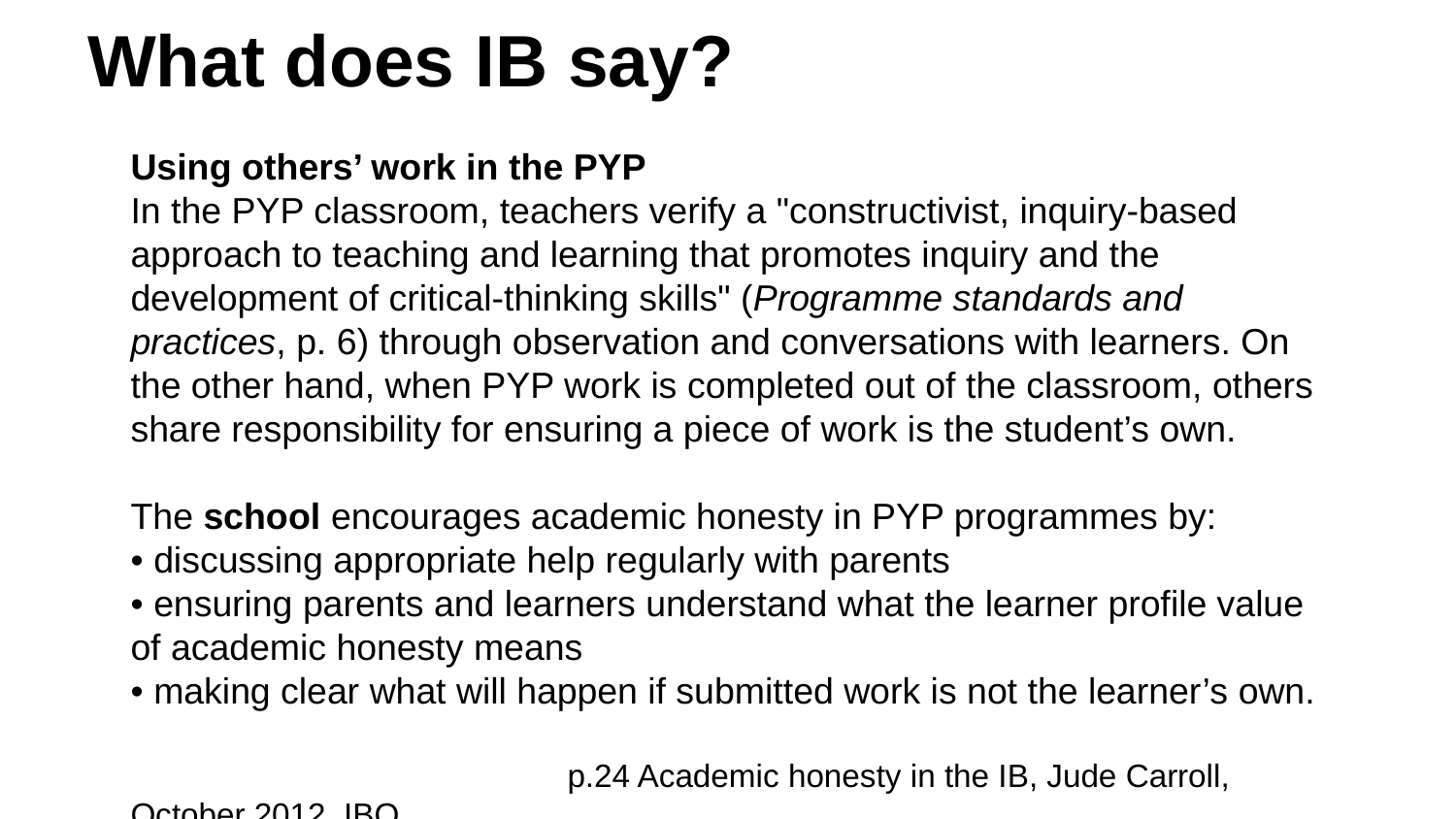

# What does IB say?
Using others’ work in the PYP
In the PYP classroom, teachers verify a "constructivist, inquiry-based approach to teaching and learning that promotes inquiry and the development of critical-thinking skills" (Programme standards and practices, p. 6) through observation and conversations with learners. On the other hand, when PYP work is completed out of the classroom, others share responsibility for ensuring a piece of work is the student’s own.

The school encourages academic honesty in PYP programmes by:
• discussing appropriate help regularly with parents
• ensuring parents and learners understand what the learner profile value of academic honesty means
• making clear what will happen if submitted work is not the learner’s own.

			p.24 Academic honesty in the IB, Jude Carroll, October 2012, IBO